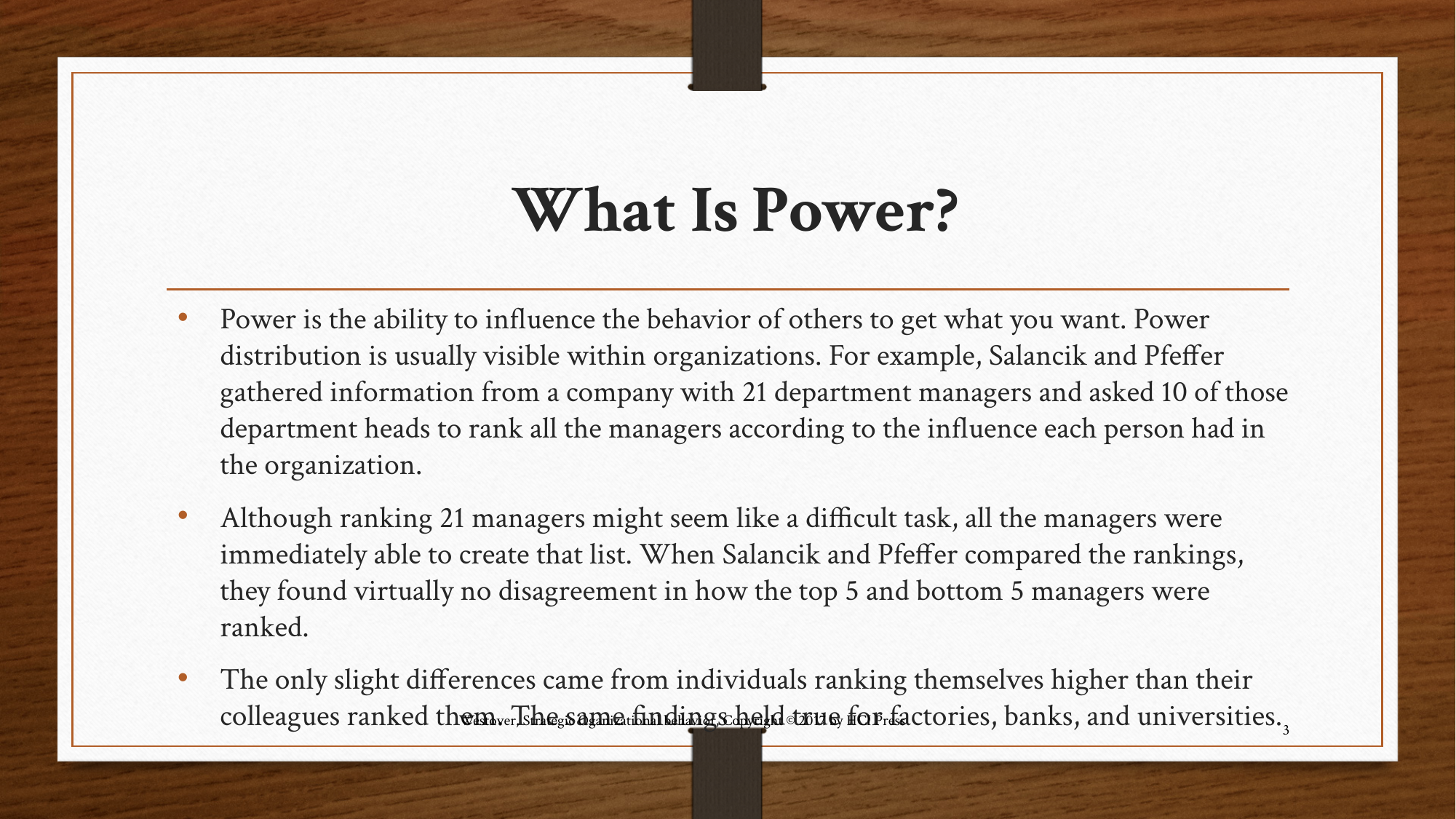

# What Is Power?
Power is the ability to influence the behavior of others to get what you want. Power distribution is usually visible within organizations. For example, Salancik and Pfeffer gathered information from a company with 21 department managers and asked 10 of those department heads to rank all the managers according to the influence each person had in the organization.
Although ranking 21 managers might seem like a difficult task, all the managers were immediately able to create that list. When Salancik and Pfeffer compared the rankings, they found virtually no disagreement in how the top 5 and bottom 5 managers were ranked.
The only slight differences came from individuals ranking themselves higher than their colleagues ranked them. The same findings held true for factories, banks, and universities.

3
Westover, Strategic Oganizational behavior, Copyright © 2017 by HCI Press